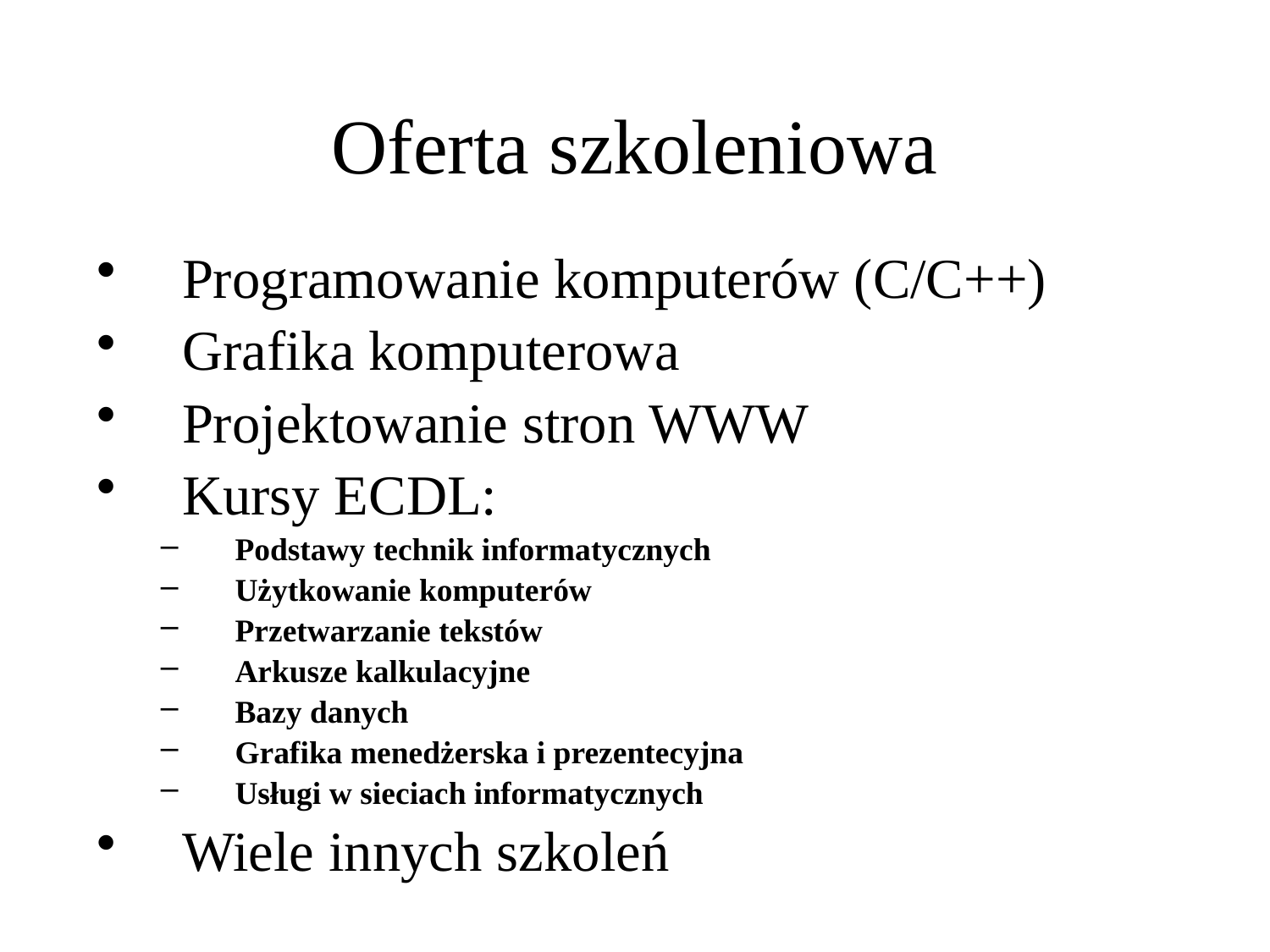

# Oferta szkoleniowa
Programowanie komputerów (C/C++)
Grafika komputerowa
Projektowanie stron WWW
Kursy ECDL:
Podstawy technik informatycznych
Użytkowanie komputerów
Przetwarzanie tekstów
Arkusze kalkulacyjne
Bazy danych
Grafika menedżerska i prezentecyjna
Usługi w sieciach informatycznych
Wiele innych szkoleń